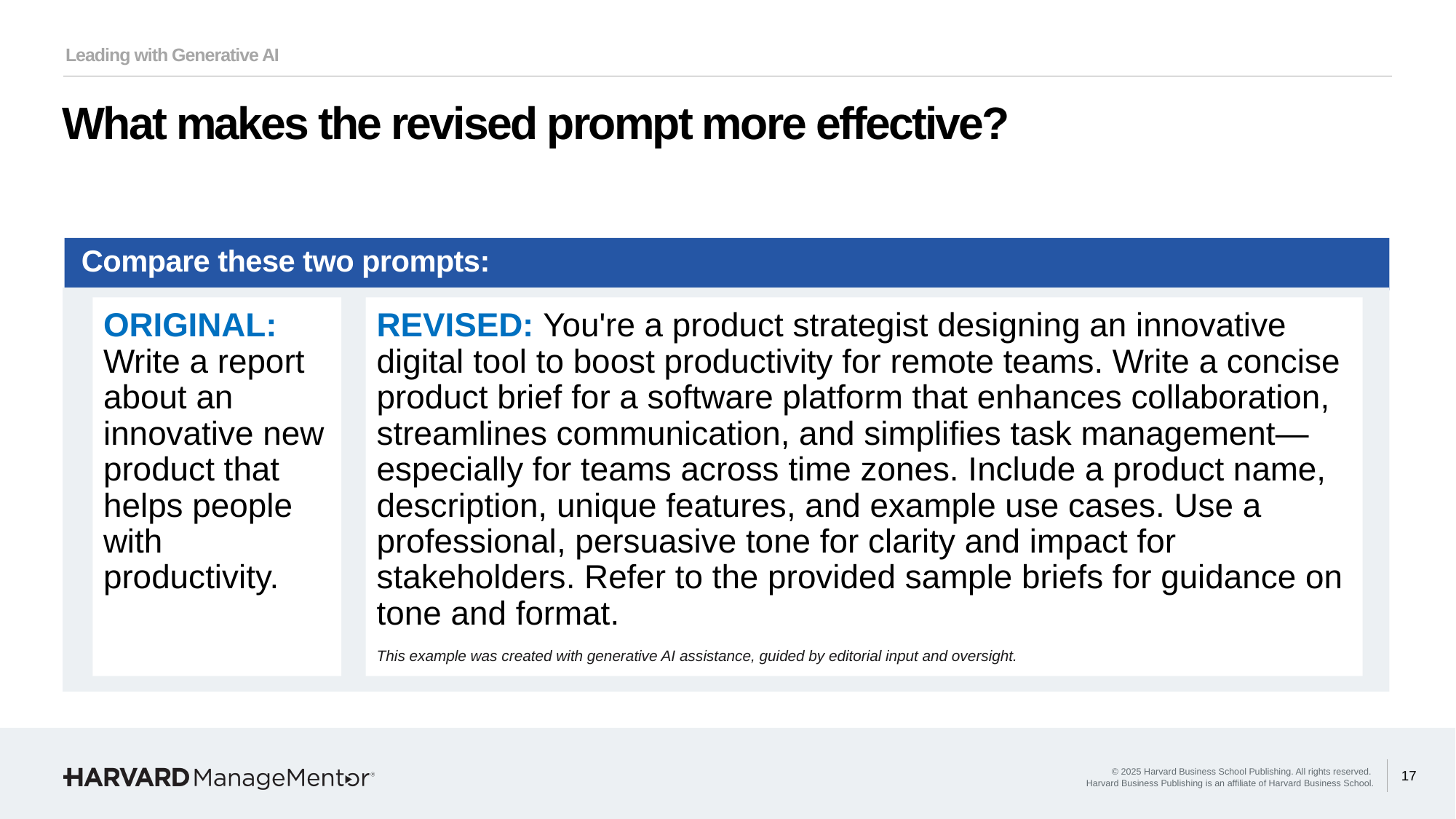

# What makes the revised prompt more effective?
Compare these two prompts:
ORIGINAL: Write a report about an innovative new product that helps people with productivity.

REVISED: You're a product strategist designing an innovative digital tool to boost productivity for remote teams. Write a concise product brief for a software platform that enhances collaboration, streamlines communication, and simplifies task management—especially for teams across time zones. Include a product name, description, unique features, and example use cases. Use a professional, persuasive tone for clarity and impact for stakeholders. Refer to the provided sample briefs for guidance on tone and format.

This example was created with generative AI assistance, guided by editorial input and oversight.